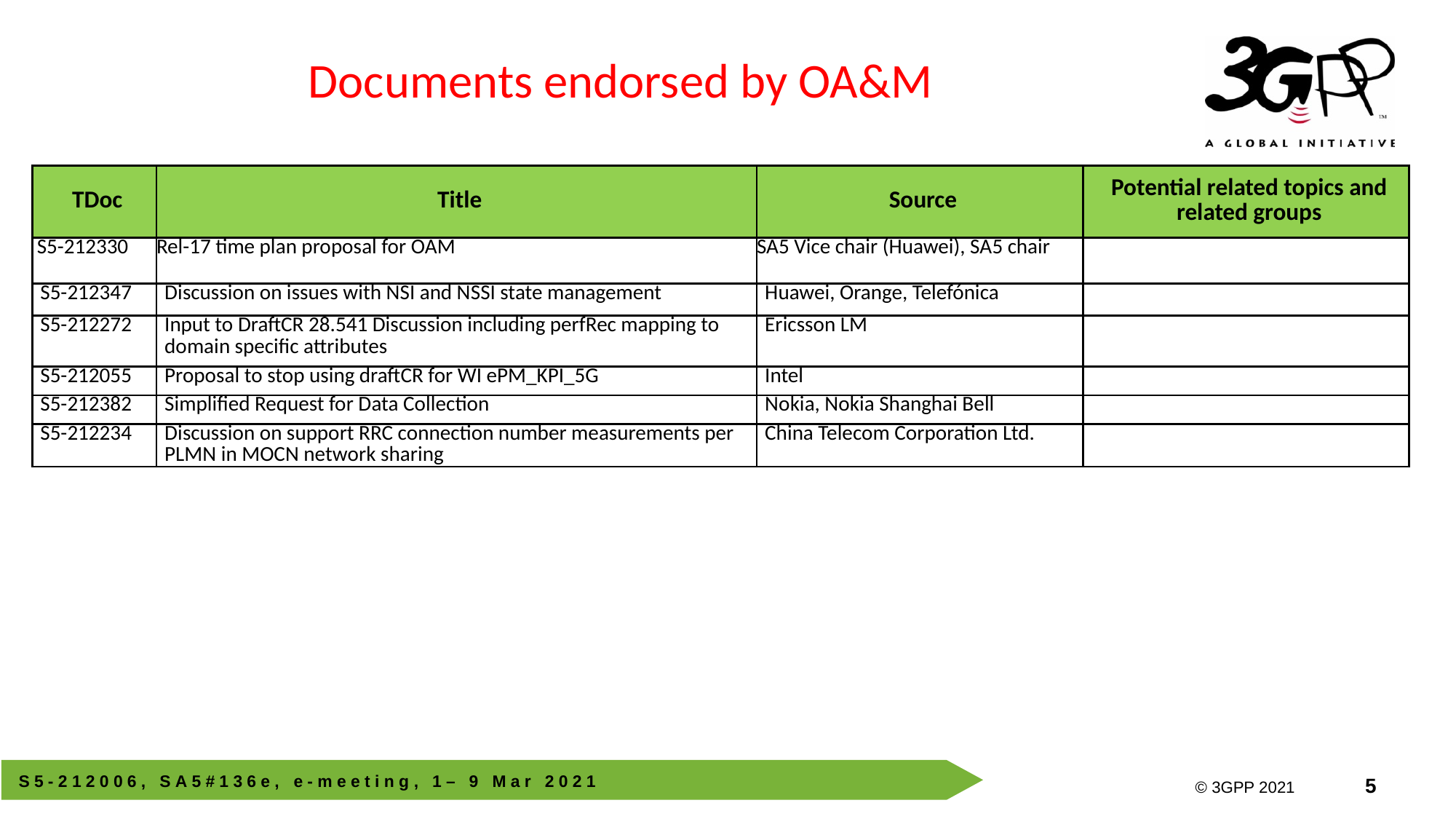

Documents endorsed by OA&M
| TDoc | Title | Source | Potential related topics and related groups |
| --- | --- | --- | --- |
| S5-212330 | Rel-17 time plan proposal for OAM | SA5 Vice chair (Huawei), SA5 chair |  |
| S5-212347 | Discussion on issues with NSI and NSSI state management | Huawei, Orange, Telefónica |  |
| S5-212272 | Input to DraftCR 28.541 Discussion including perfRec mapping to domain specific attributes | Ericsson LM |  |
| S5-212055 | Proposal to stop using draftCR for WI ePM\_KPI\_5G | Intel |  |
| S5-212382 | Simplified Request for Data Collection | Nokia, Nokia Shanghai Bell |  |
| S5-212234 | Discussion on support RRC connection number measurements per PLMN in MOCN network sharing | China Telecom Corporation Ltd. |  |